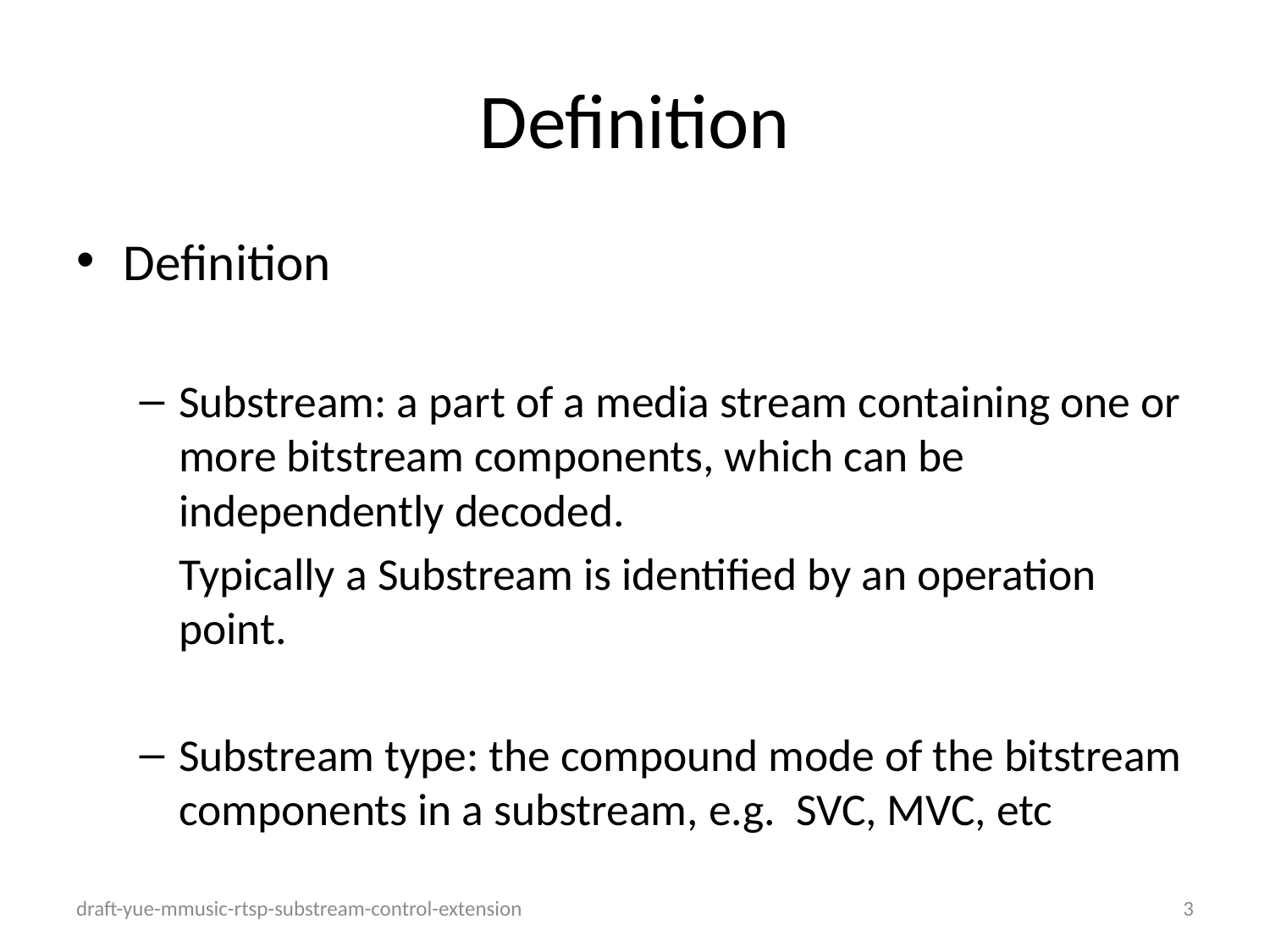

# Definition
Definition

Substream: a part of a media stream containing one or more bitstream components, which can be independently decoded.
	Typically a Substream is identified by an operation point.

Substream type: the compound mode of the bitstream components in a substream, e.g.  SVC, MVC, etc

draft-yue-mmusic-rtsp-substream-control-extension
3